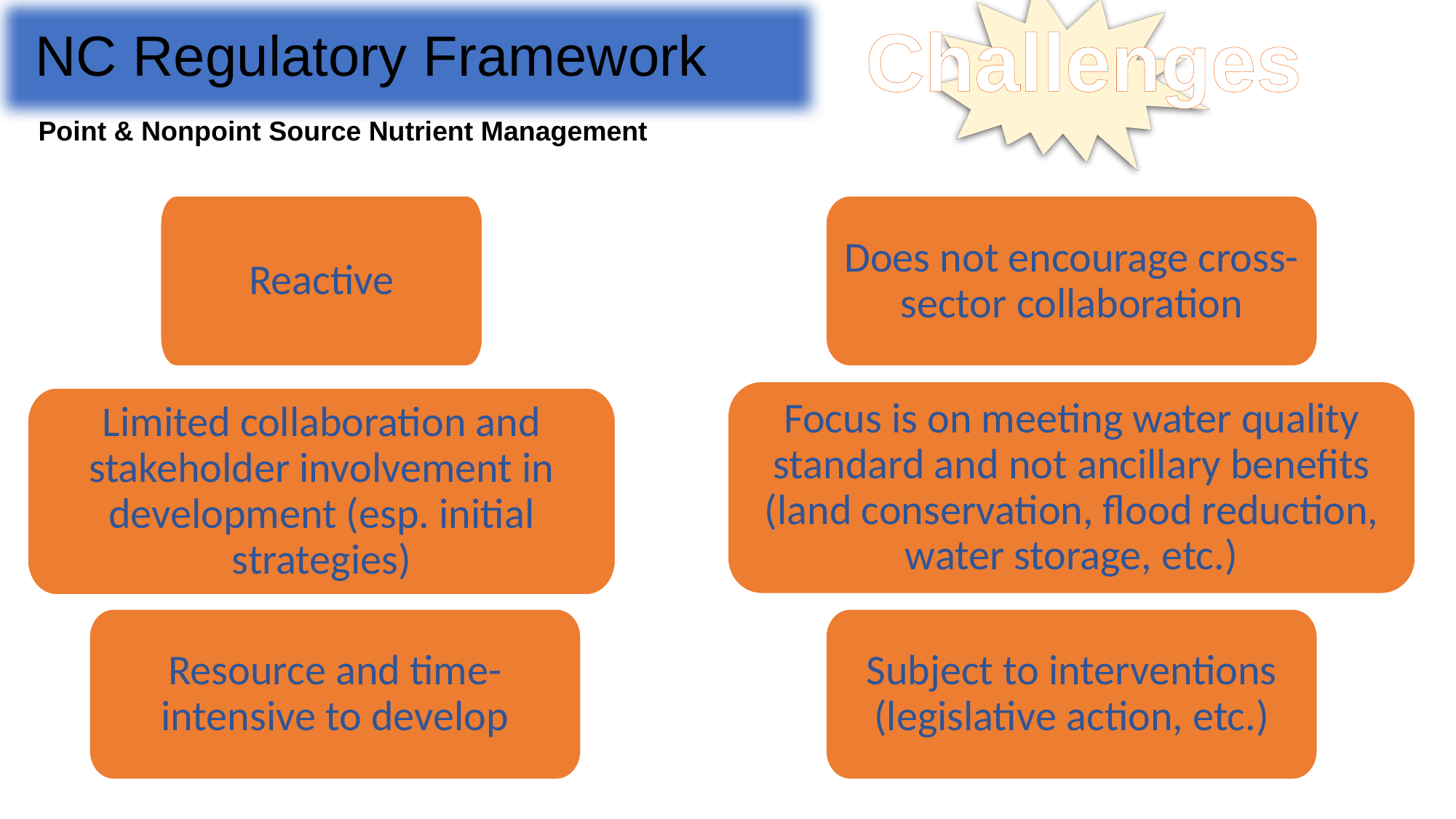

NC Regulatory Framework
Challenges
Point & Nonpoint Source Nutrient Management
Reactive
Does not encourage cross-sector collaboration
Focus is on meeting water quality standard and not ancillary benefits (land conservation, flood reduction, water storage, etc.)
Limited collaboration and stakeholder involvement in development (esp. initial strategies)
Resource and time-intensive to develop
Subject to interventions (legislative action, etc.)